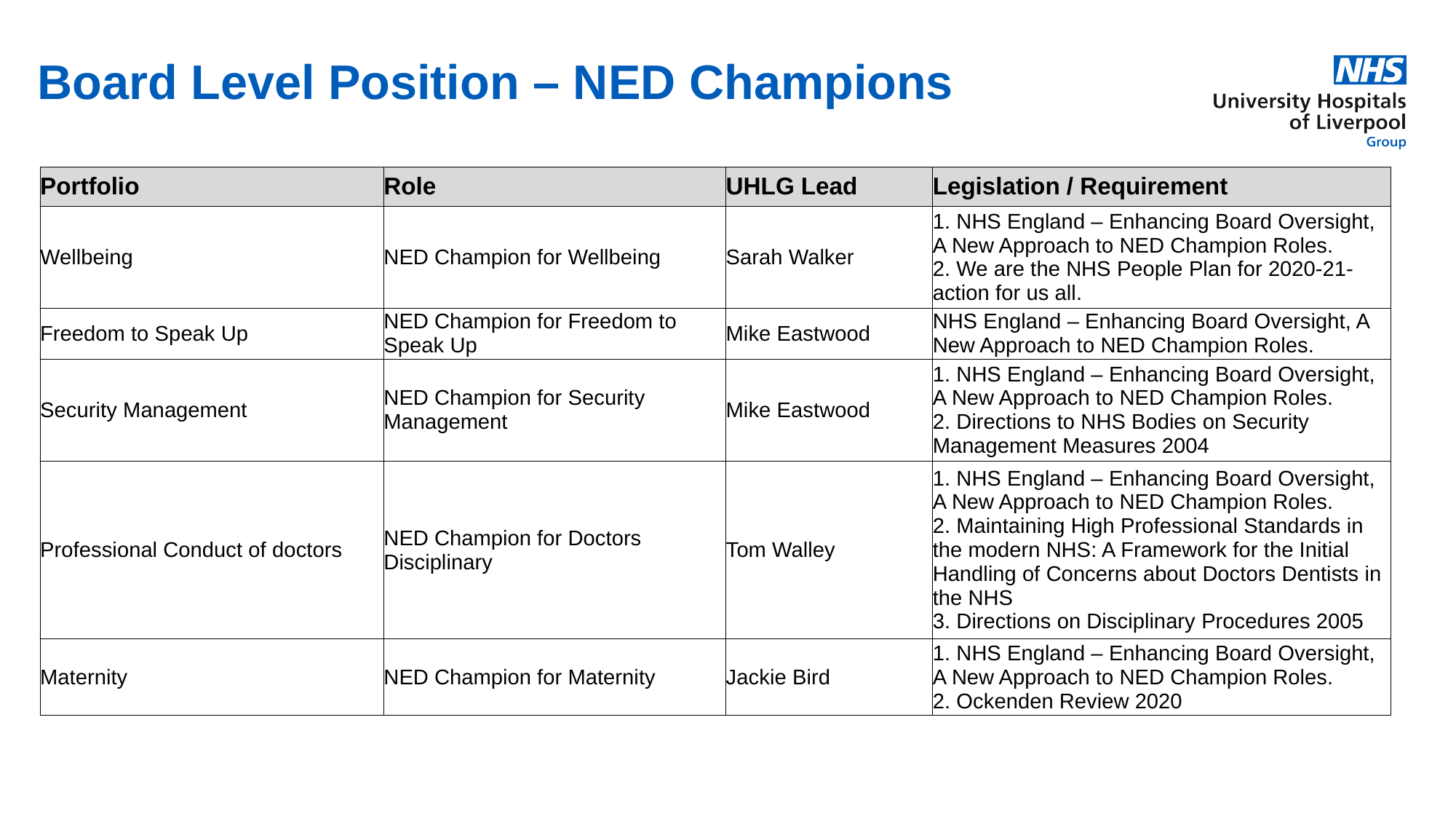

Board Level Position – NED Champions
| Portfolio | Role | UHLG Lead | Legislation / Requirement |
| --- | --- | --- | --- |
| Wellbeing | NED Champion for Wellbeing | Sarah Walker | 1. NHS England – Enhancing Board Oversight, A New Approach to NED Champion Roles. 2. We are the NHS People Plan for 2020-21-action for us all. |
| Freedom to Speak Up | NED Champion for Freedom to Speak Up | Mike Eastwood | NHS England – Enhancing Board Oversight, A New Approach to NED Champion Roles. |
| Security Management | NED Champion for Security Management | Mike Eastwood | 1. NHS England – Enhancing Board Oversight, A New Approach to NED Champion Roles. 2. Directions to NHS Bodies on Security Management Measures 2004 |
| Professional Conduct of doctors | NED Champion for Doctors Disciplinary | Tom Walley | 1. NHS England – Enhancing Board Oversight, A New Approach to NED Champion Roles. 2. Maintaining High Professional Standards in the modern NHS: A Framework for the Initial Handling of Concerns about Doctors Dentists in the NHS 3. Directions on Disciplinary Procedures 2005 |
| Maternity | NED Champion for Maternity | Jackie Bird | 1. NHS England – Enhancing Board Oversight, A New Approach to NED Champion Roles. 2. Ockenden Review 2020 |